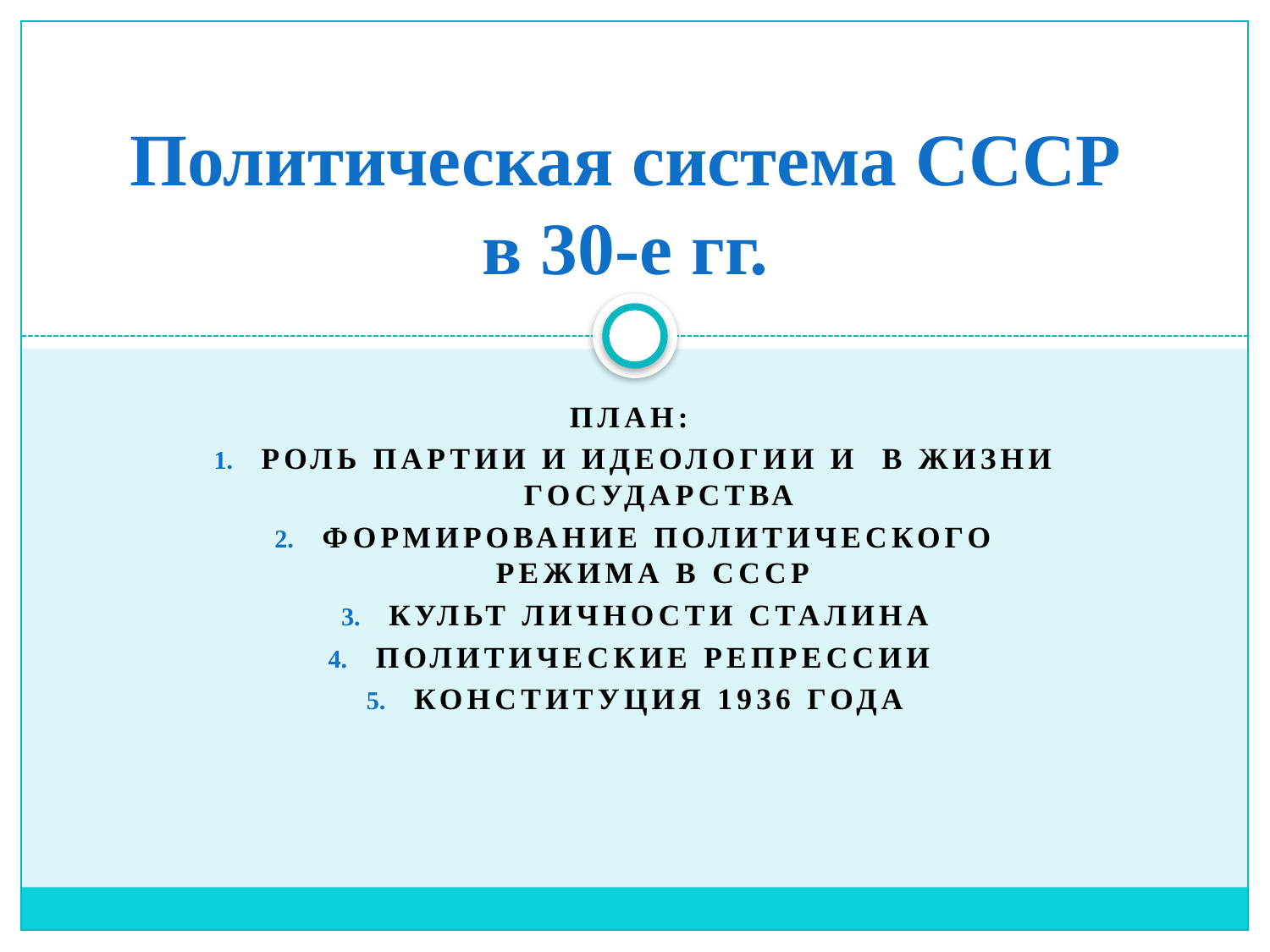

# Политическая система СССР в 30-е гг.
План:
Роль партии и идеологии и  в жизни государства
Формирование Политического режима в СССР
Культ личности сталина
Политические Репрессии
Конституция 1936 года